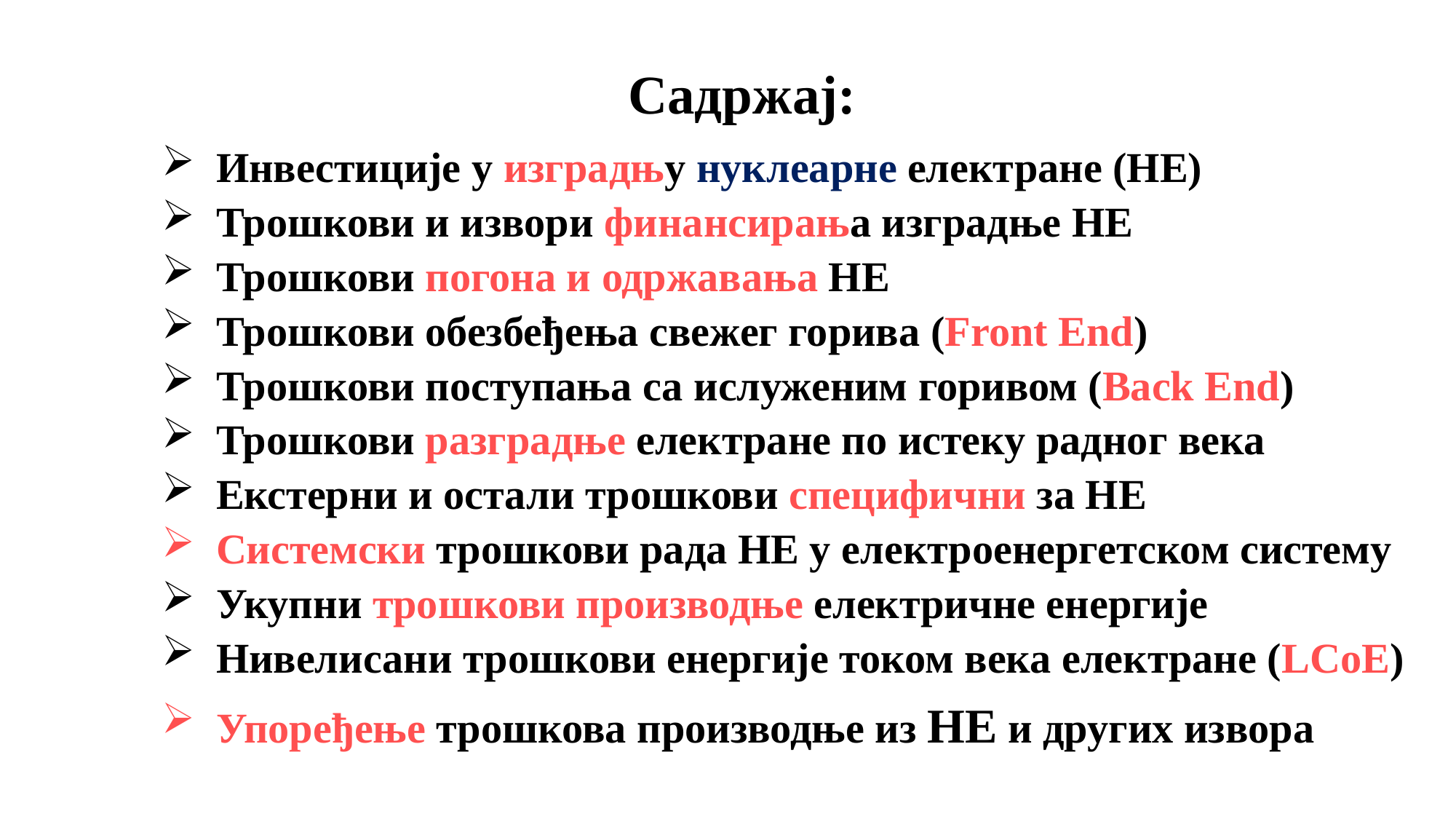

Садржај:
Инвестиције у изградњу нуклеарнe електране (НЕ)
Трошкови и извори финансирања изградње НЕ
Трошкови погона и одржавања НЕ
Трошкови обезбеђења свежег горива (Front End)
Трошкови поступања са ислуженим горивом (Back End)
Трошкови разградње електране по истеку радног века
Екстерни и остали трошкови специфични за НЕ
Системски трошкови рада НЕ у електроенергетском систему
Укупни трошкови производње електричне енергије
Нивелисани трошкови енергије током века електране (LCоE)
Упоређење трошкова производње из НE и других извора